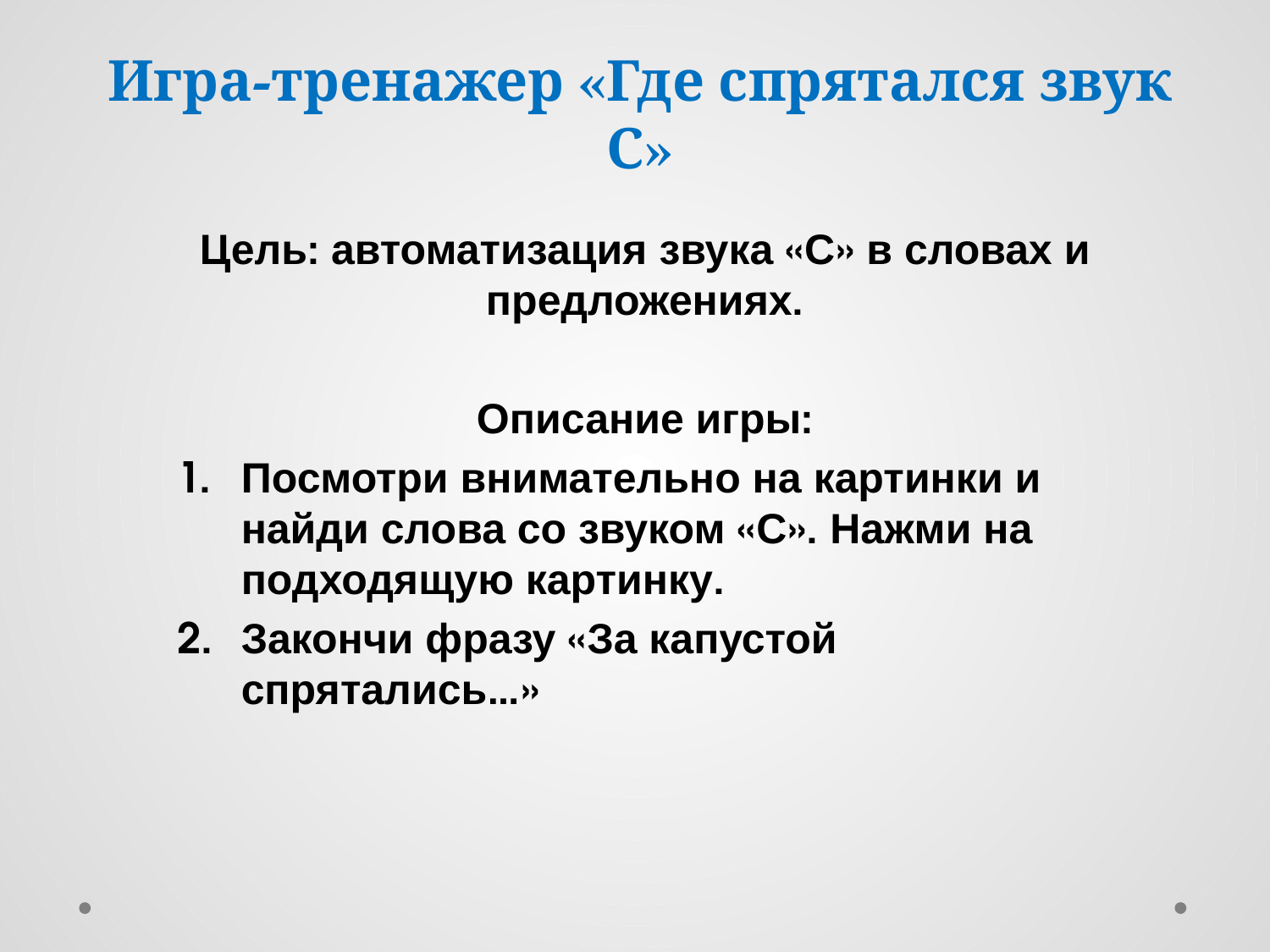

# Игра-тренажер «Где спрятался звук С»
Цель: автоматизация звука «С» в словах и предложениях.

Описание игры:
Посмотри внимательно на картинки и найди слова со звуком «С». Нажми на подходящую картинку.
Закончи фразу «За капустой спрятались…»